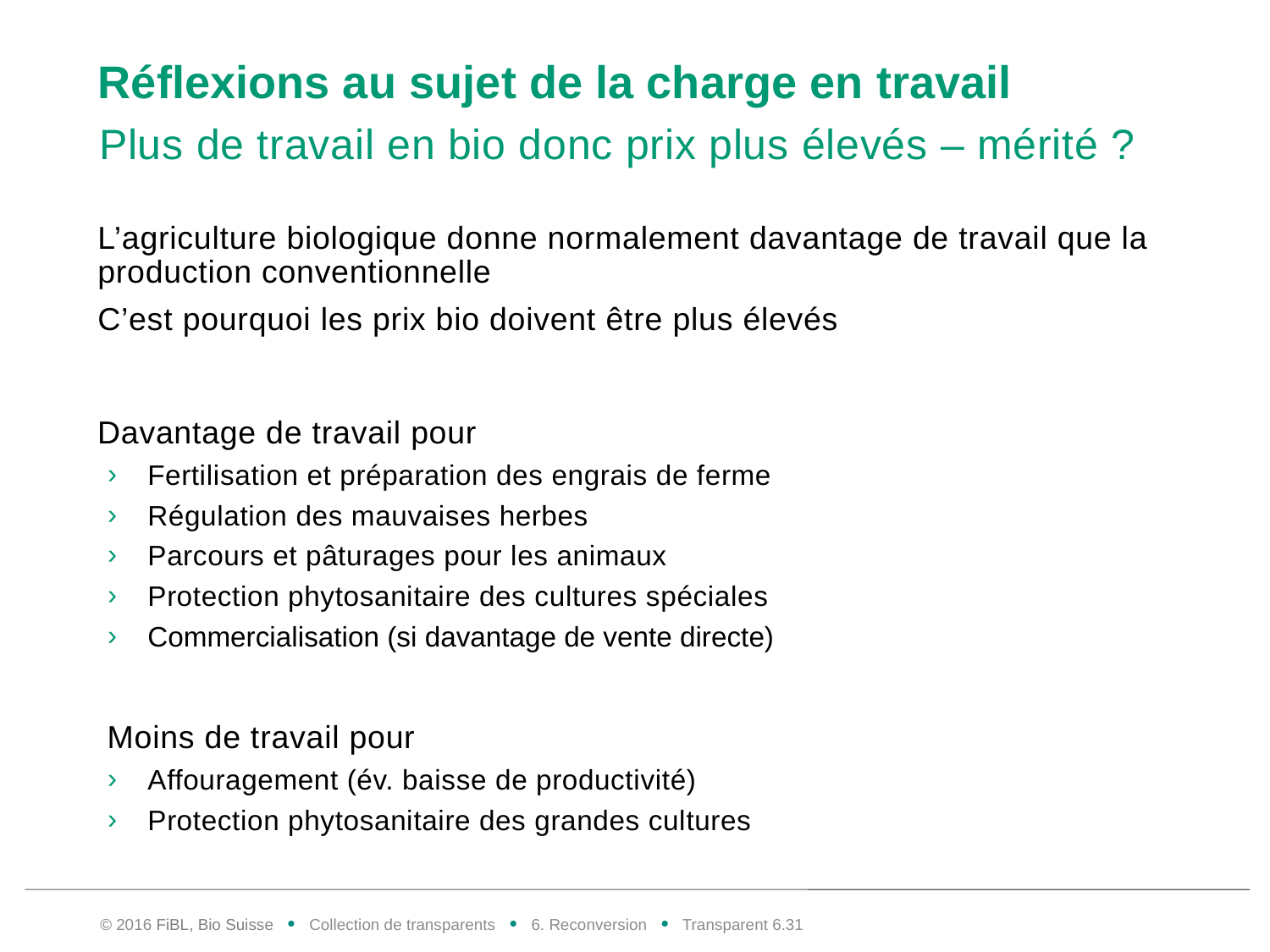

# Réflexions au sujet de la charge en travail
Plus de travail en bio donc prix plus élevés – mérité ?
L’agriculture biologique donne normalement davantage de travail que la production conventionnelle
C’est pourquoi les prix bio doivent être plus élevés
Davantage de travail pour
Fertilisation et préparation des engrais de ferme
Régulation des mauvaises herbes
Parcours et pâturages pour les animaux
Protection phytosanitaire des cultures spéciales
Commercialisation (si davantage de vente directe)

 Moins de travail pour
Affouragement (év. baisse de productivité)
Protection phytosanitaire des grandes cultures

© 2016 FiBL, Bio Suisse   •   Collection de transparents   •   6. Reconversion   •   Transparent 6.31